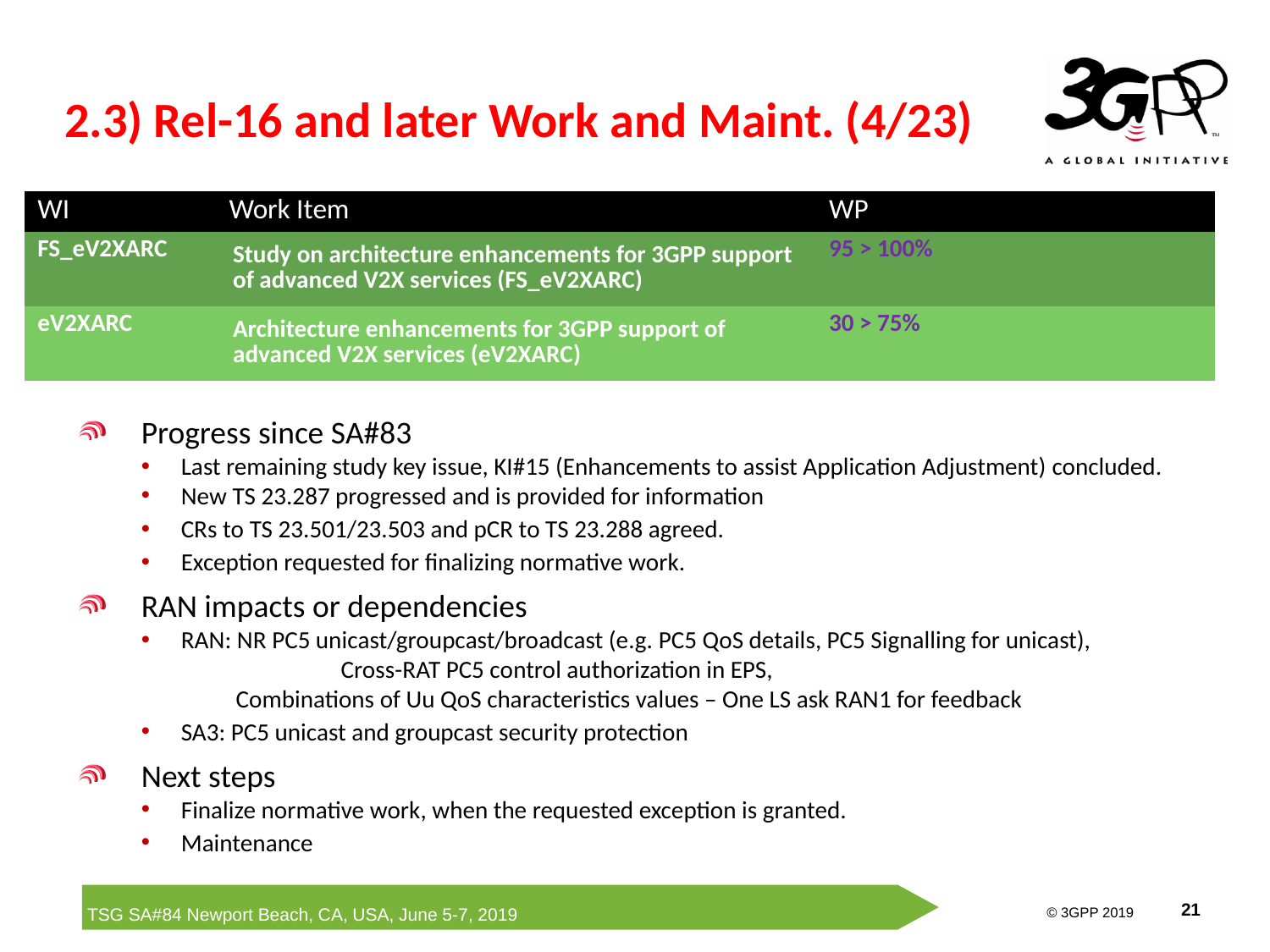

# 2.3) Rel-16 and later Work and Maint. (4/23)
| WI | Work Item | WP |  |  |
| --- | --- | --- | --- | --- |
| FS\_eV2XARC | Study on architecture enhancements for 3GPP support of advanced V2X services (FS\_eV2XARC) | 95 > 100% |  |  |
| eV2XARC | Architecture enhancements for 3GPP support of advanced V2X services (eV2XARC) | 30 > 75% |  |  |
Progress since SA#83
Last remaining study key issue, KI#15 (Enhancements to assist Application Adjustment) concluded.
New TS 23.287 progressed and is provided for information
CRs to TS 23.501/23.503 and pCR to TS 23.288 agreed.
Exception requested for finalizing normative work.
RAN impacts or dependencies
RAN: NR PC5 unicast/groupcast/broadcast (e.g. PC5 QoS details, PC5 Signalling for unicast),
	      Cross-RAT PC5 control authorization in EPS,
          Combinations of Uu QoS characteristics values – One LS ask RAN1 for feedback
SA3: PC5 unicast and groupcast security protection
Next steps
Finalize normative work, when the requested exception is granted.
Maintenance